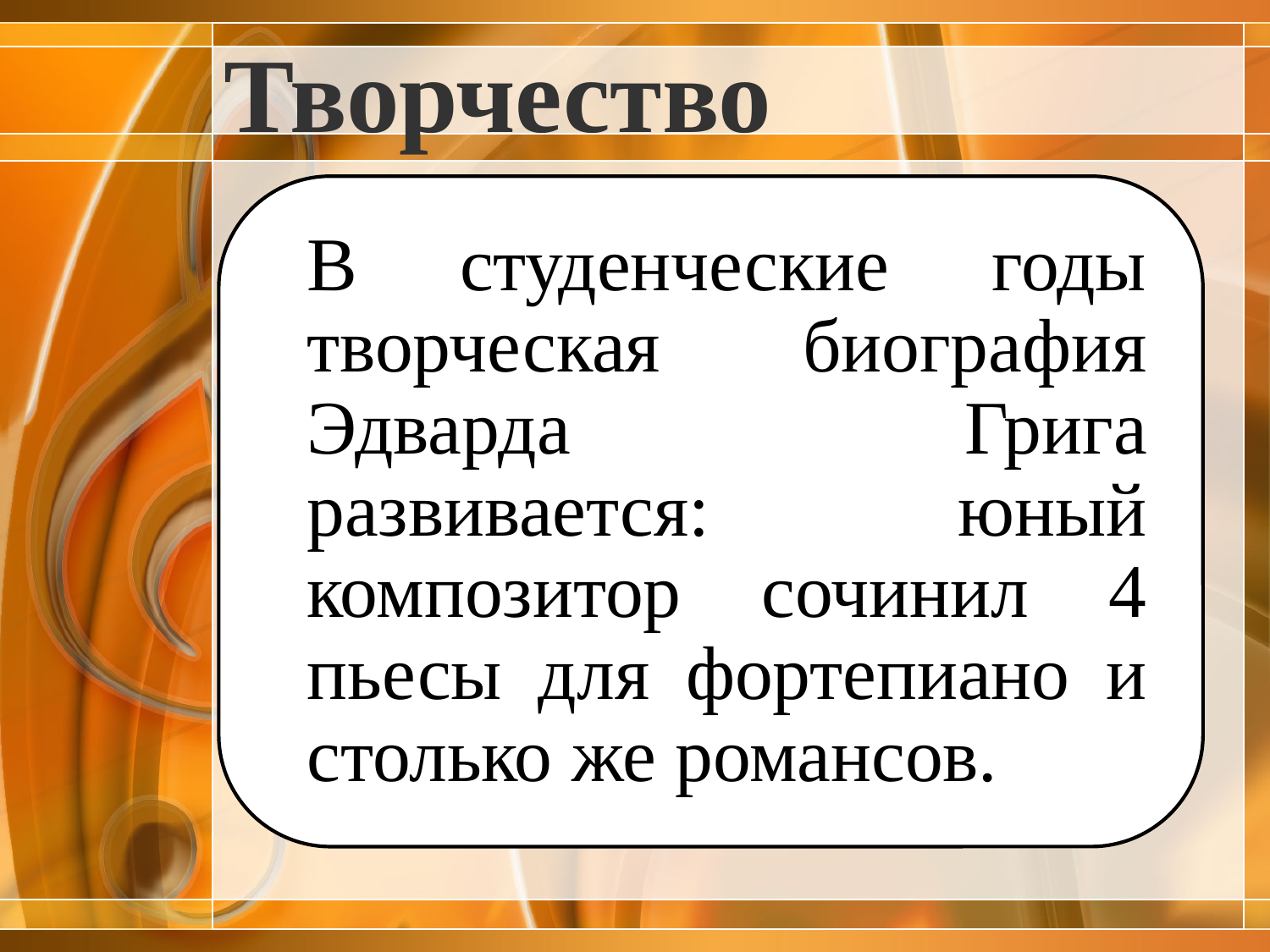

# Творчество
В студенческие годы творческая биография Эдварда Грига развивается: юный композитор сочинил 4 пьесы для фортепиано и столько же романсов.